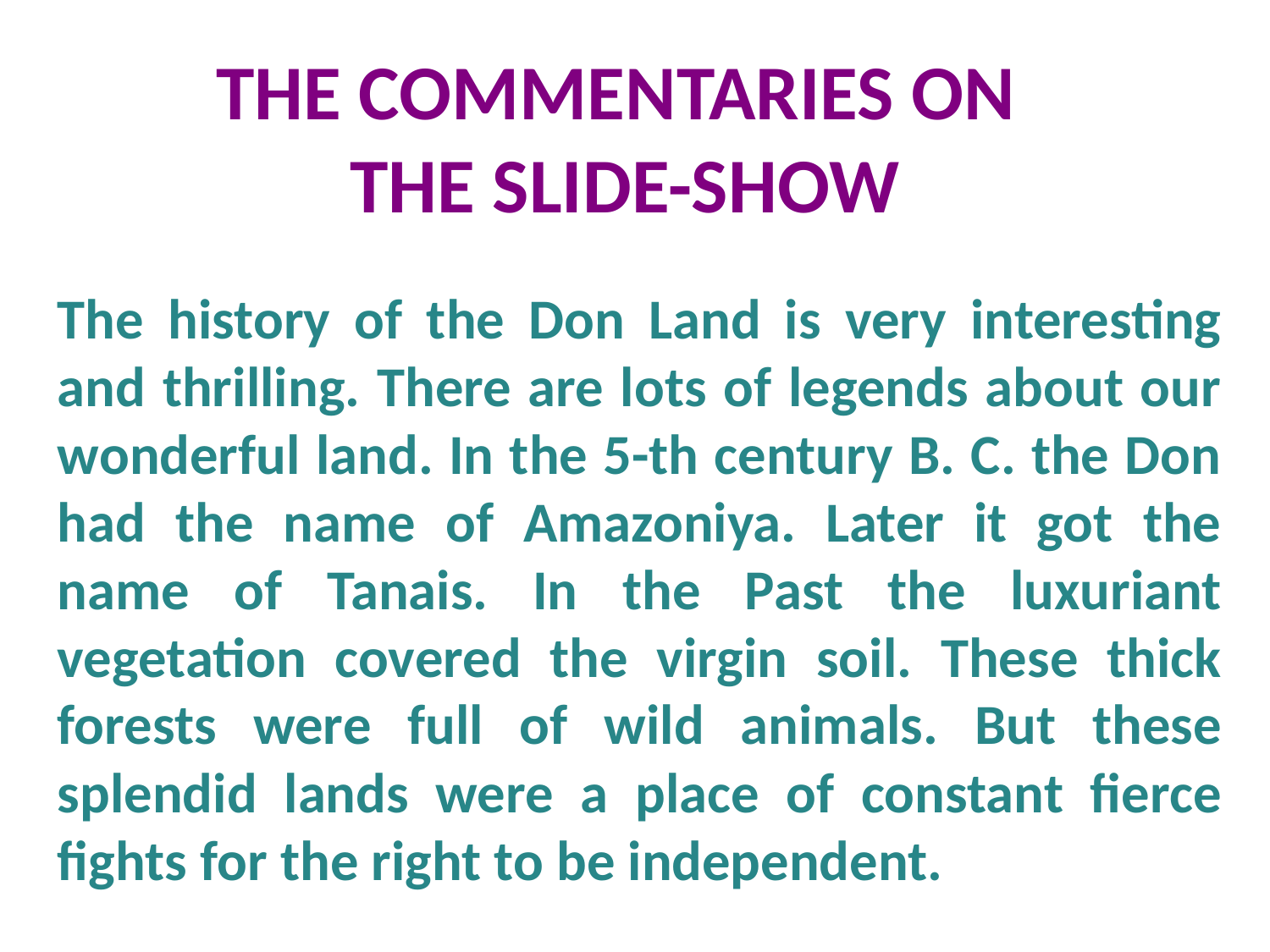

The Commentaries on
the slide-show
The history of the Don Land is very interesting and thrilling. There are lots of legends about our wonderful land. In the 5-th century B. C. the Don had the name of Amazoniya. Later it got the name of Tanais. In the Past the luxuriant vegetation covered the virgin soil. These thick forests were full of wild animals. But these splendid lands were a place of constant fierce fights for the right to be independent.